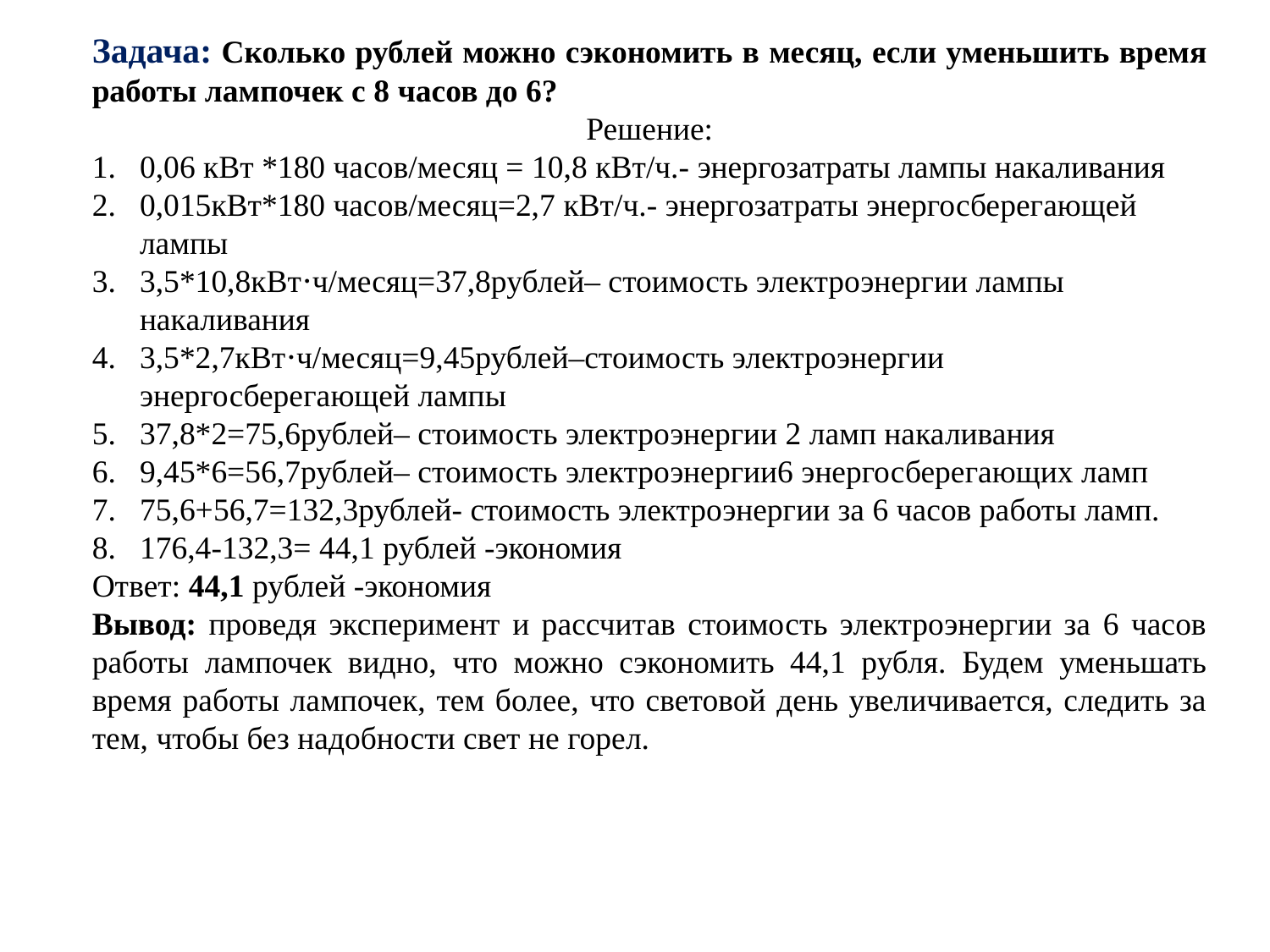

Задача: Сколько рублей можно сэкономить в месяц, если уменьшить время работы лампочек с 8 часов до 6?
Решение:
0,06 кВт *180 часов/месяц = 10,8 кВт/ч.- энергозатраты лампы накаливания
0,015кВт*180 часов/месяц=2,7 кВт/ч.- энергозатраты энергосберегающей лампы
3,5*10,8кВт⋅ч/месяц=37,8рублей– стоимость электроэнергии лампы накаливания
3,5*2,7кВт⋅ч/месяц=9,45рублей–стоимость электроэнергии энергосберегающей лампы
37,8*2=75,6рублей– стоимость электроэнергии 2 ламп накаливания
9,45*6=56,7рублей– стоимость электроэнергии6 энергосберегающих ламп
75,6+56,7=132,3рублей- стоимость электроэнергии за 6 часов работы ламп.
176,4-132,3= 44,1 рублей -экономия
Ответ: 44,1 рублей -экономия
Вывод: проведя эксперимент и рассчитав стоимость электроэнергии за 6 часов работы лампочек видно, что можно сэкономить 44,1 рубля. Будем уменьшать время работы лампочек, тем более, что световой день увеличивается, следить за тем, чтобы без надобности свет не горел.